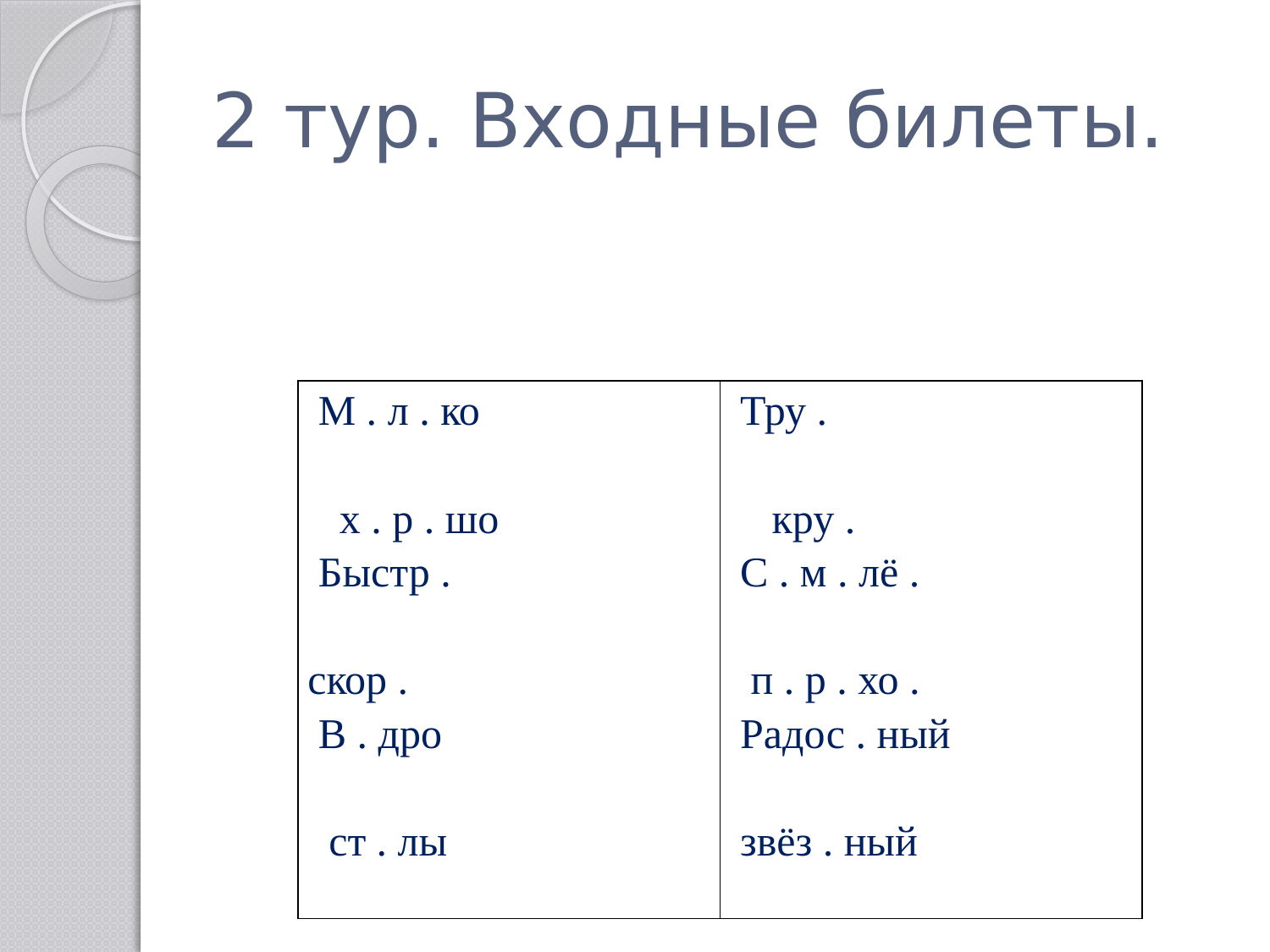

# 2 тур. Входные билеты.
| М . л . ко х . р . шо Быстр . скор . В . дро ст . лы | Тру . кру . С . м . лё . п . р . хо . Радос . ный звёз . ный |
| --- | --- |